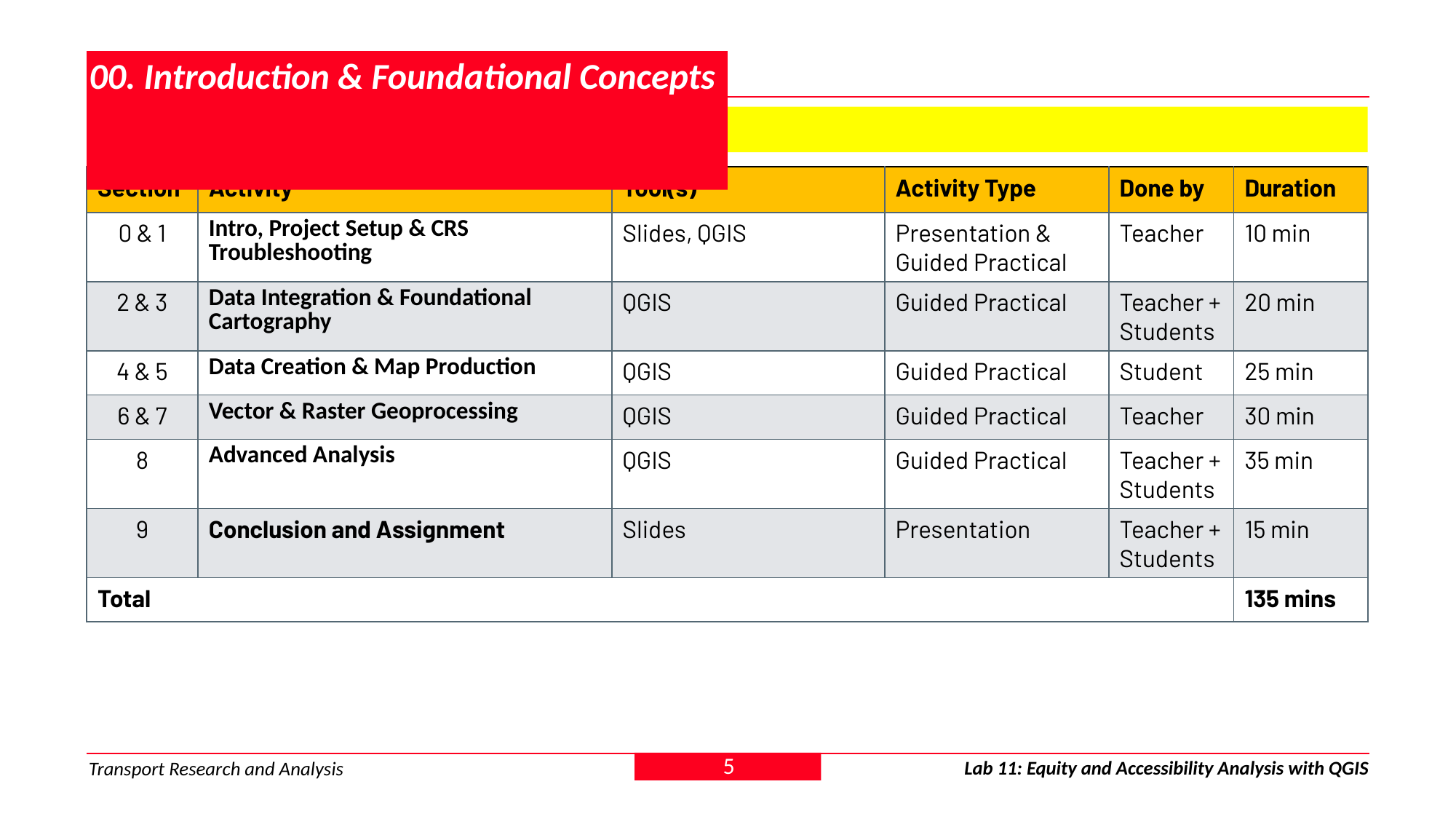

# 00. Introduction & Foundational Concepts
0.0. Lab Objectives & Operational Plan
| Section | Activity | Tool(s) | Activity Type | Done by | Duration |
| --- | --- | --- | --- | --- | --- |
| 0 & 1 | Intro, Project Setup & CRS Troubleshooting | Slides, QGIS | Presentation & Guided Practical | Teacher | 10 min |
| 2 & 3 | Data Integration & Foundational Cartography | QGIS | Guided Practical | Teacher + Students | 20 min |
| 4 & 5 | Data Creation & Map Production | QGIS | Guided Practical | Student | 25 min |
| 6 & 7 | Vector & Raster Geoprocessing | QGIS | Guided Practical | Teacher | 30 min |
| 8 | Advanced Analysis | QGIS | Guided Practical | Teacher + Students | 35 min |
| 9 | Conclusion and Assignment | Slides | Presentation | Teacher + Students | 15 min |
| Total |  |  |  |  | 135 mins |